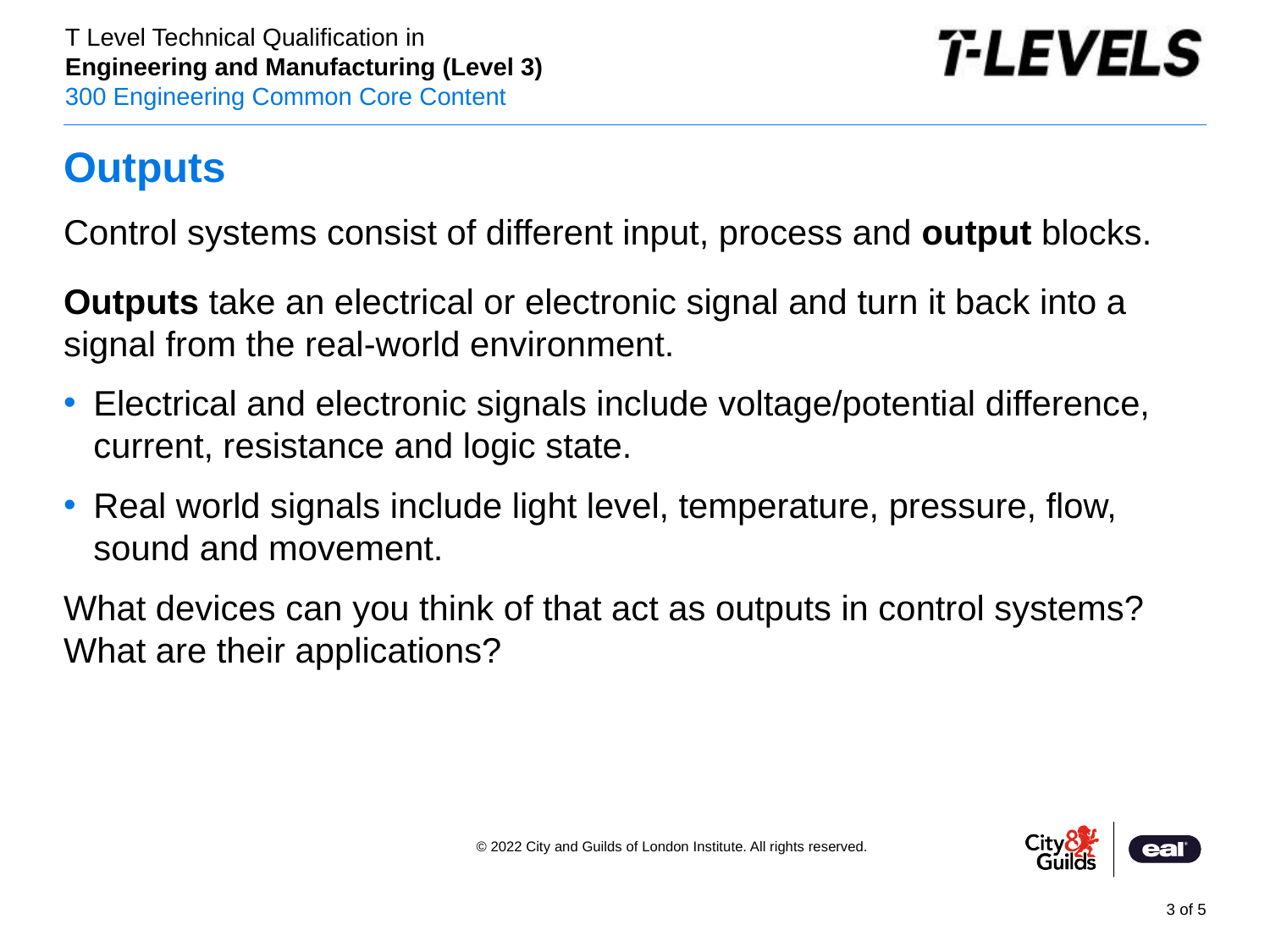

# Outputs
Control systems consist of different input, process and output blocks.
Outputs take an electrical or electronic signal and turn it back into a signal from the real-world environment.
Electrical and electronic signals include voltage/potential difference, current, resistance and logic state.
Real world signals include light level, temperature, pressure, flow, sound and movement.
What devices can you think of that act as outputs in control systems? What are their applications?